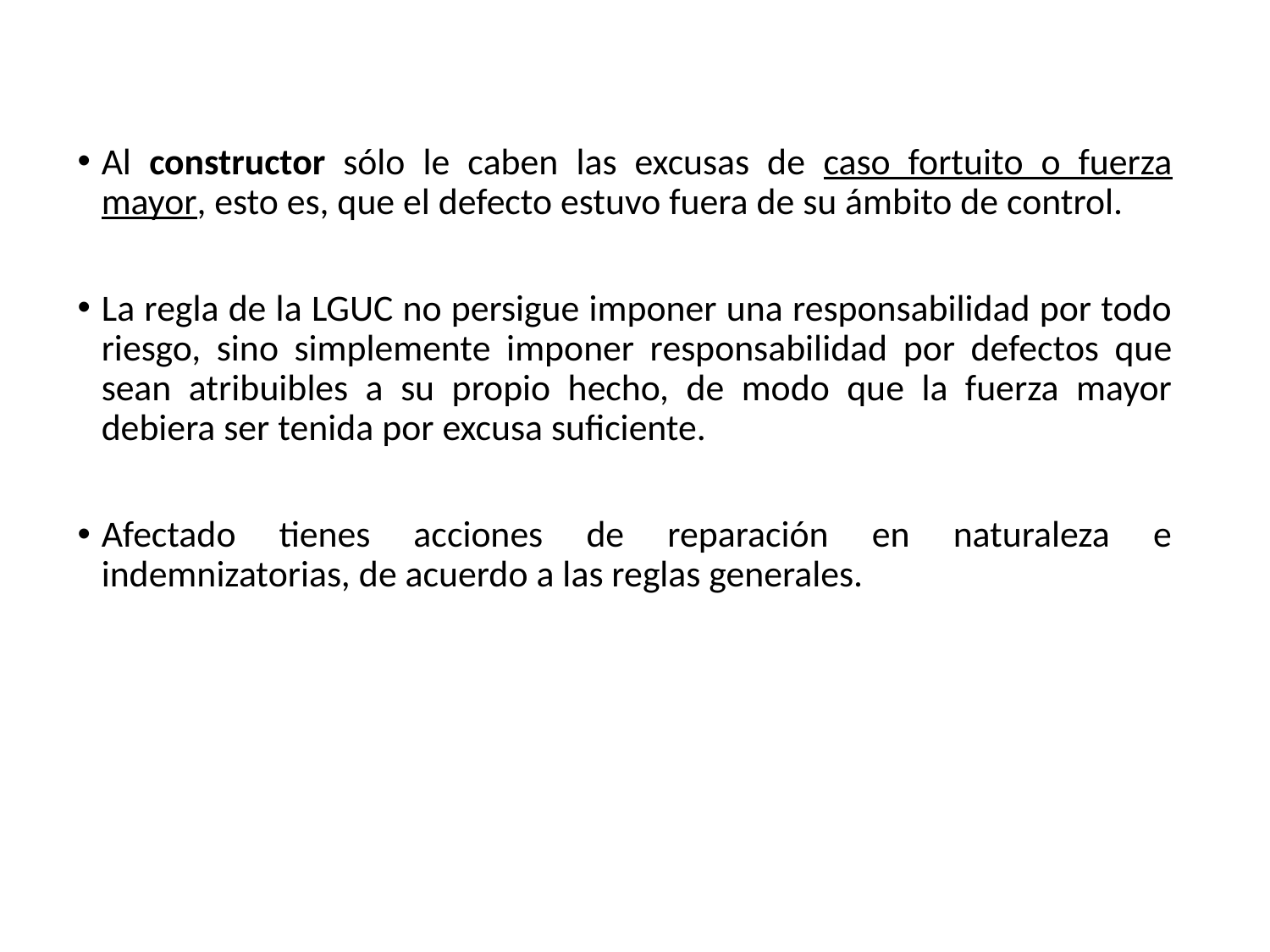

Al constructor sólo le caben las excusas de caso fortuito o fuerza mayor, esto es, que el defecto estuvo fuera de su ámbito de control.

La regla de la LGUC no persigue imponer una responsabilidad por todo riesgo, sino simplemente imponer responsabilidad por defectos que sean atribuibles a su propio hecho, de modo que la fuerza mayor debiera ser tenida por excusa suficiente.

Afectado tienes acciones de reparación en naturaleza e indemnizatorias, de acuerdo a las reglas generales.